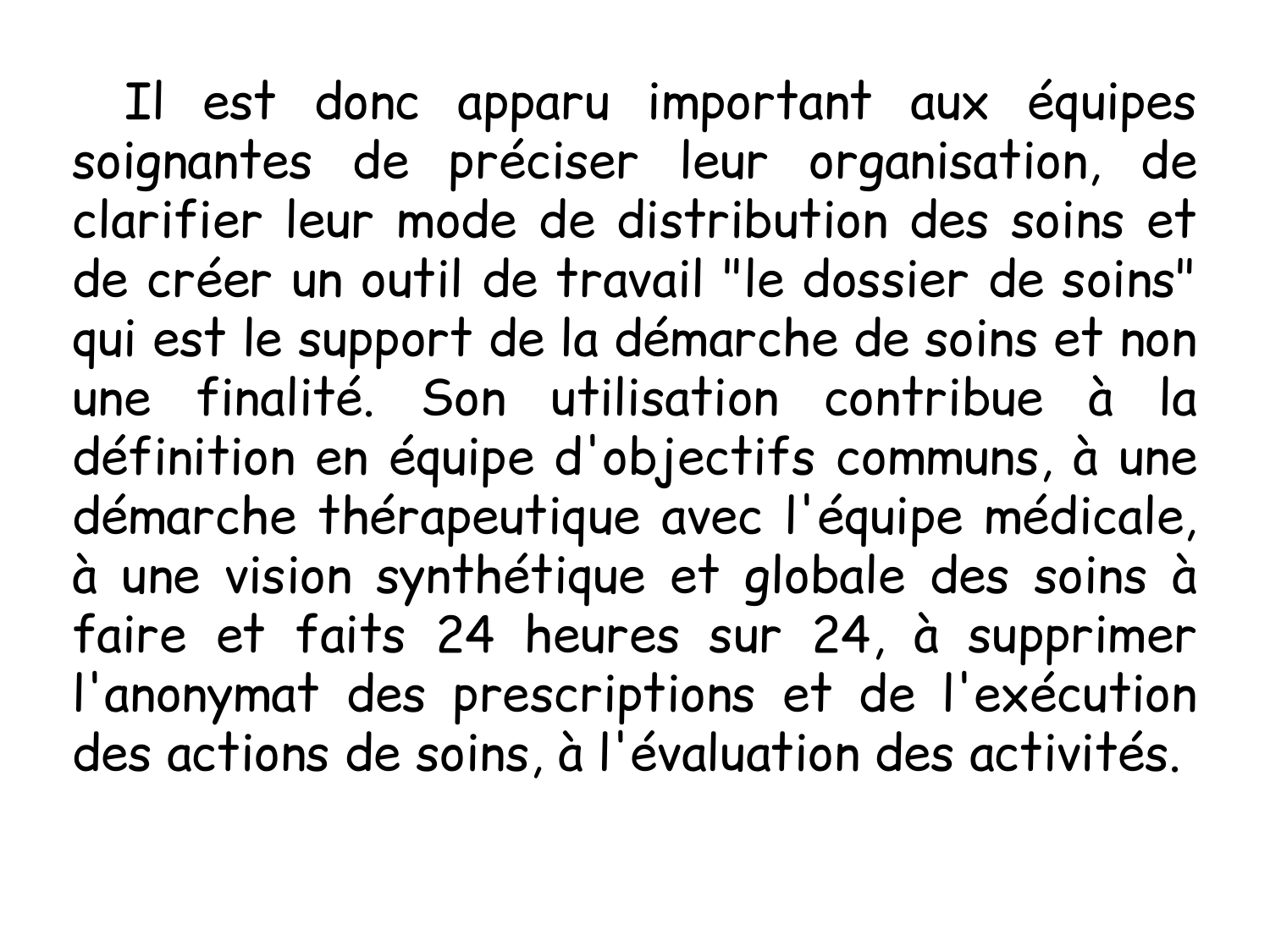

Il est donc apparu important aux équipes soignantes de préciser leur organisation, de clarifier leur mode de distribution des soins et de créer un outil de travail "le dossier de soins" qui est le support de la démarche de soins et non une finalité. Son utilisation contribue à la définition en équipe d'objectifs communs, à une démarche thérapeutique avec l'équipe médicale, à une vision synthétique et globale des soins à faire et faits 24 heures sur 24, à supprimer l'anonymat des prescriptions et de l'exécution des actions de soins, à l'évaluation des activités.